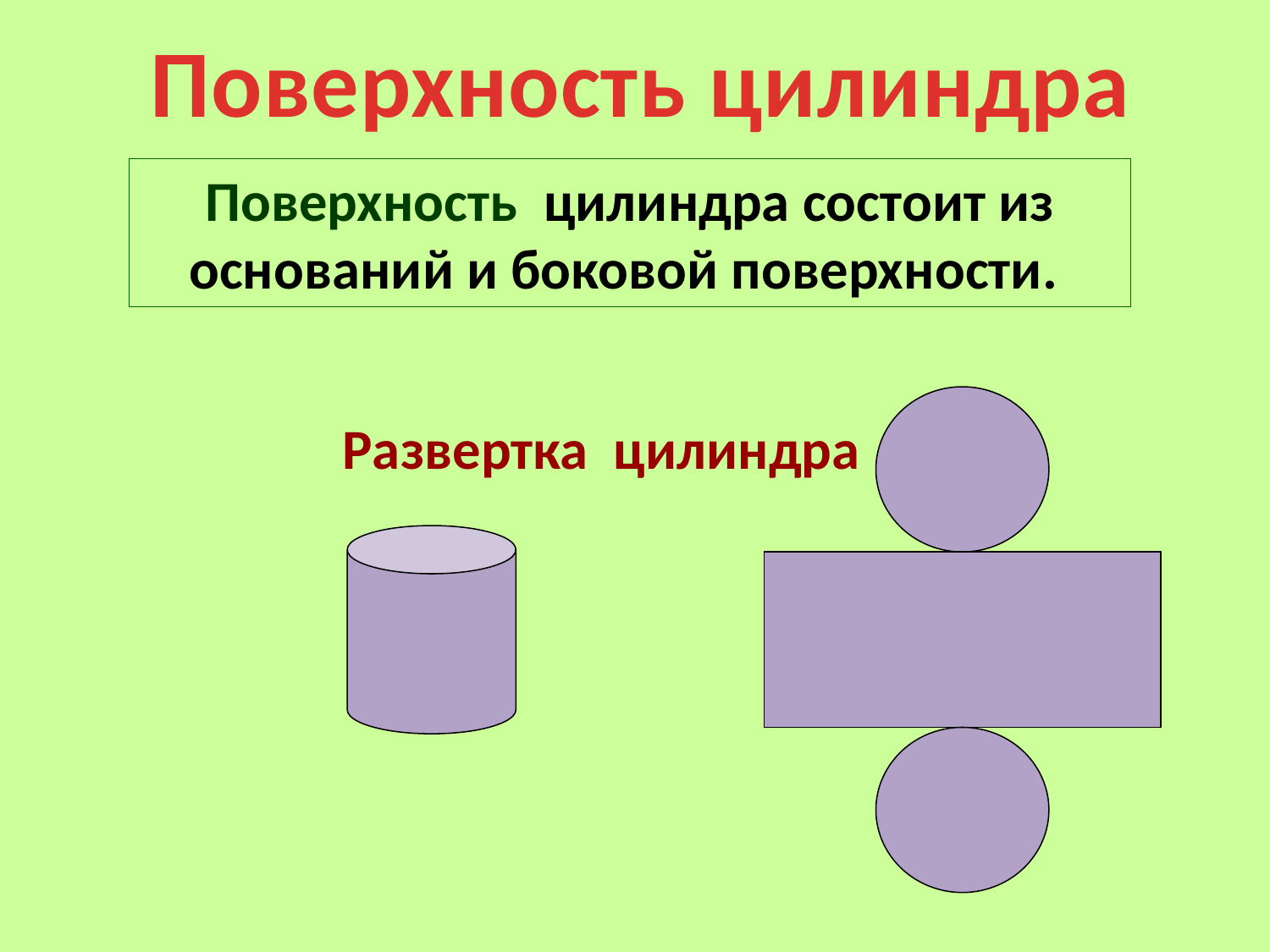

# Поверхность цилиндра
Поверхность  цилиндра состоит из оснований и боковой поверхности.

Развертка  цилиндра